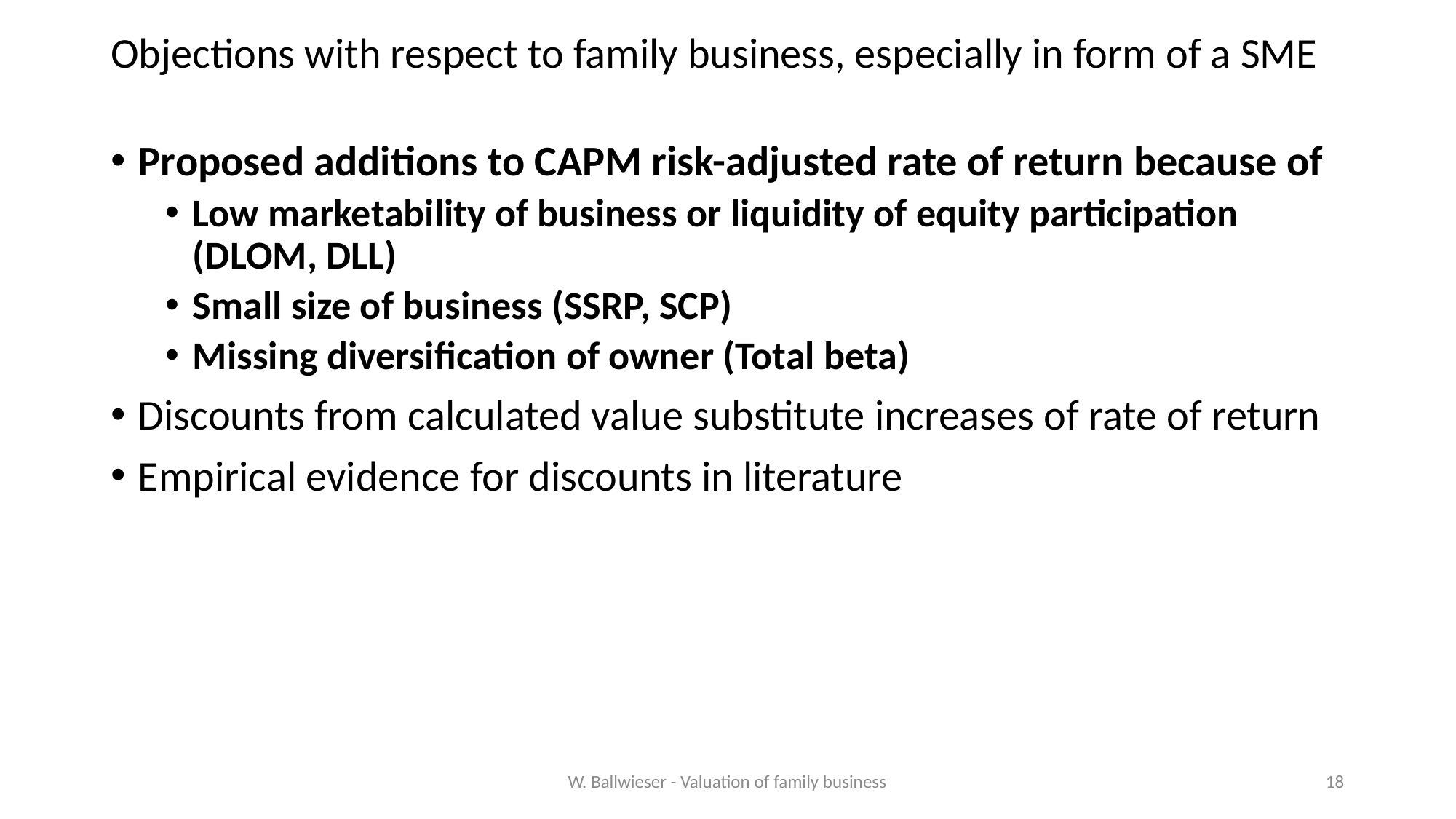

# Objections with respect to family business, especially in form of a SME
Proposed additions to CAPM risk-adjusted rate of return because of
Low marketability of business or liquidity of equity participation (DLOM, DLL)
Small size of business (SSRP, SCP)
Missing diversification of owner (Total beta)
Discounts from calculated value substitute increases of rate of return
Empirical evidence for discounts in literature

W. Ballwieser - Valuation of family business
18